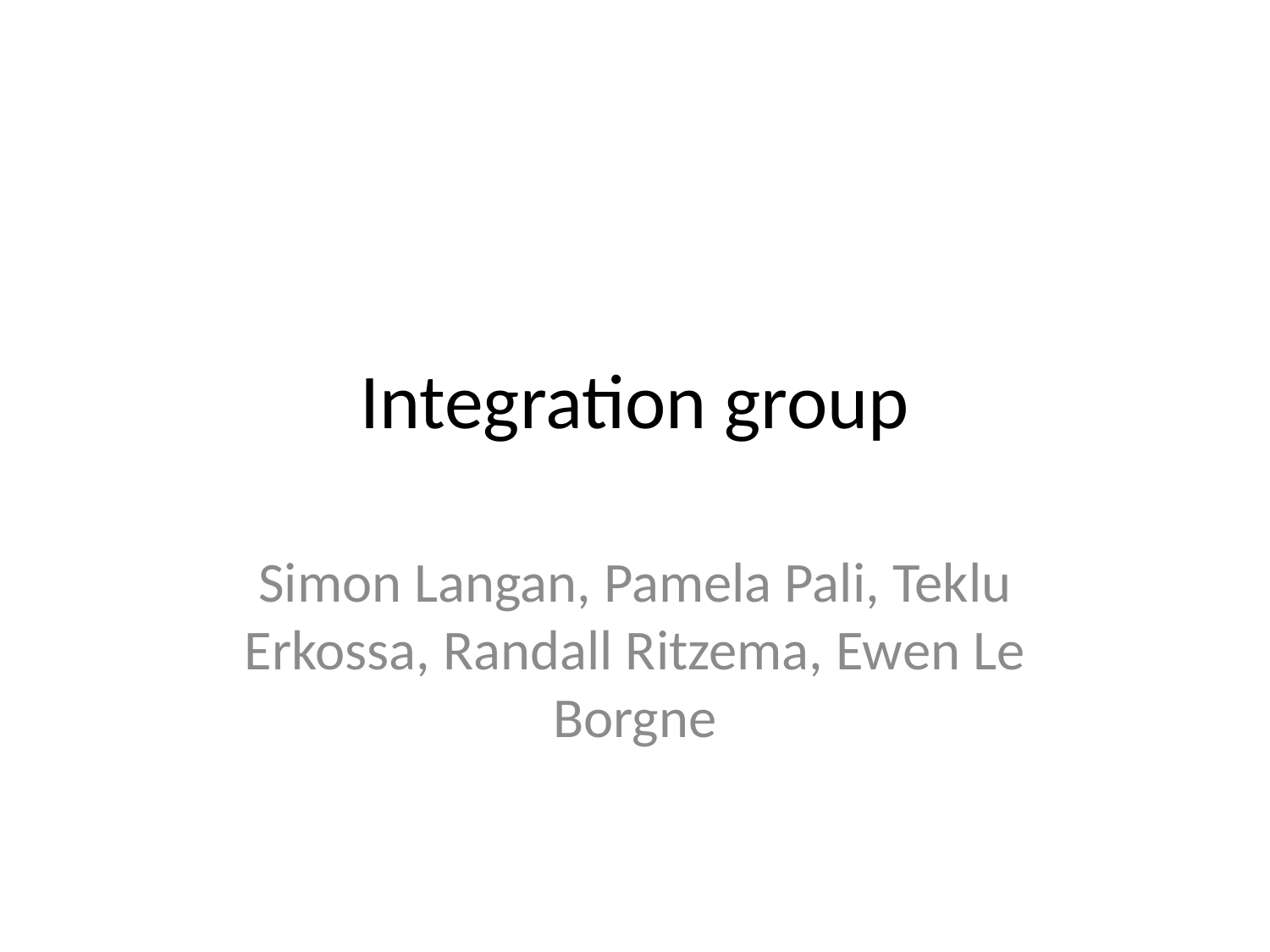

# Integration group
Simon Langan, Pamela Pali, Teklu Erkossa, Randall Ritzema, Ewen Le Borgne